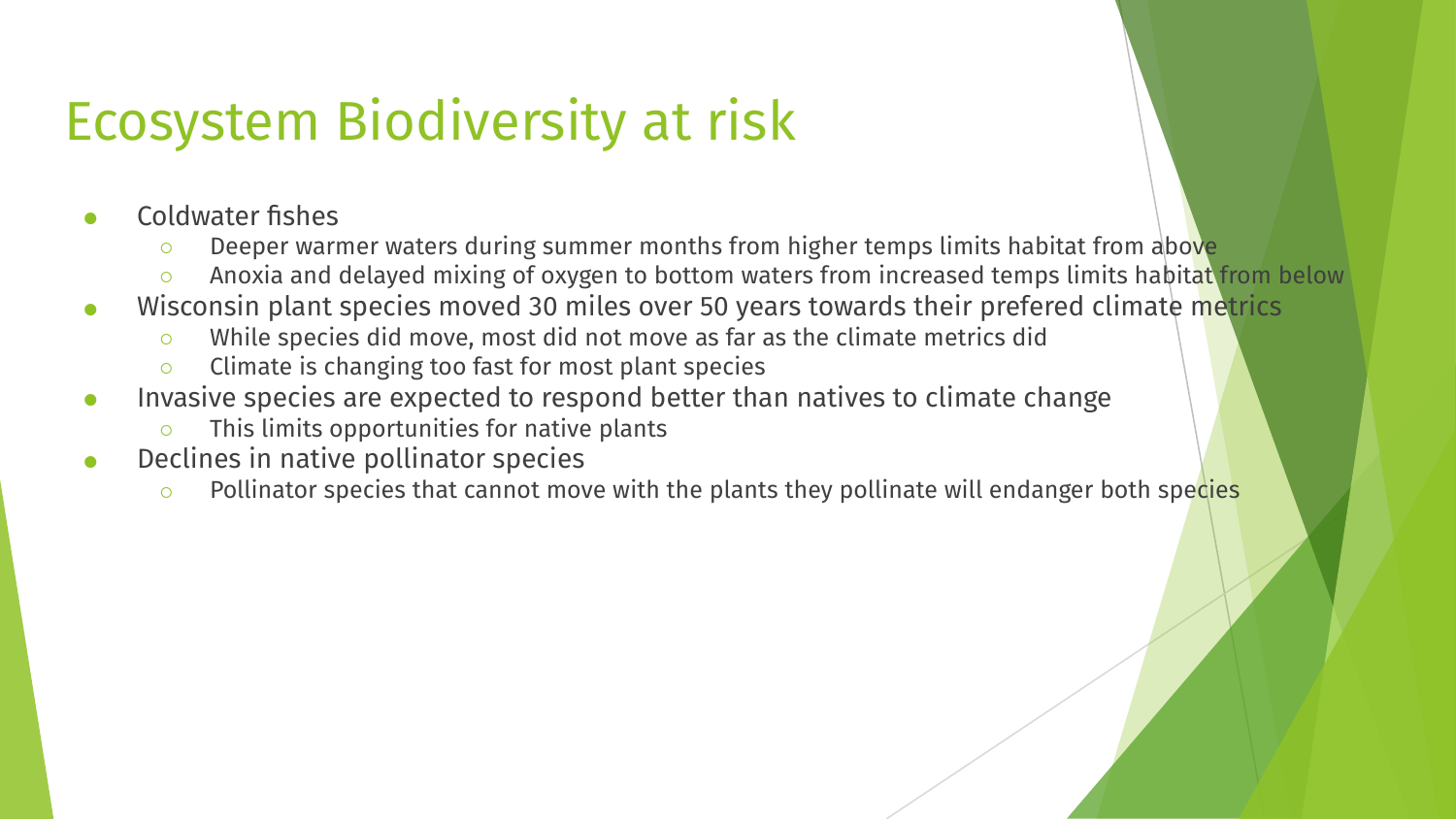

# Ecosystem Biodiversity at risk
Coldwater fishes
Deeper warmer waters during summer months from higher temps limits habitat from above
Anoxia and delayed mixing of oxygen to bottom waters from increased temps limits habitat from below
Wisconsin plant species moved 30 miles over 50 years towards their prefered climate metrics
While species did move, most did not move as far as the climate metrics did
Climate is changing too fast for most plant species
Invasive species are expected to respond better than natives to climate change
This limits opportunities for native plants
Declines in native pollinator species
Pollinator species that cannot move with the plants they pollinate will endanger both species